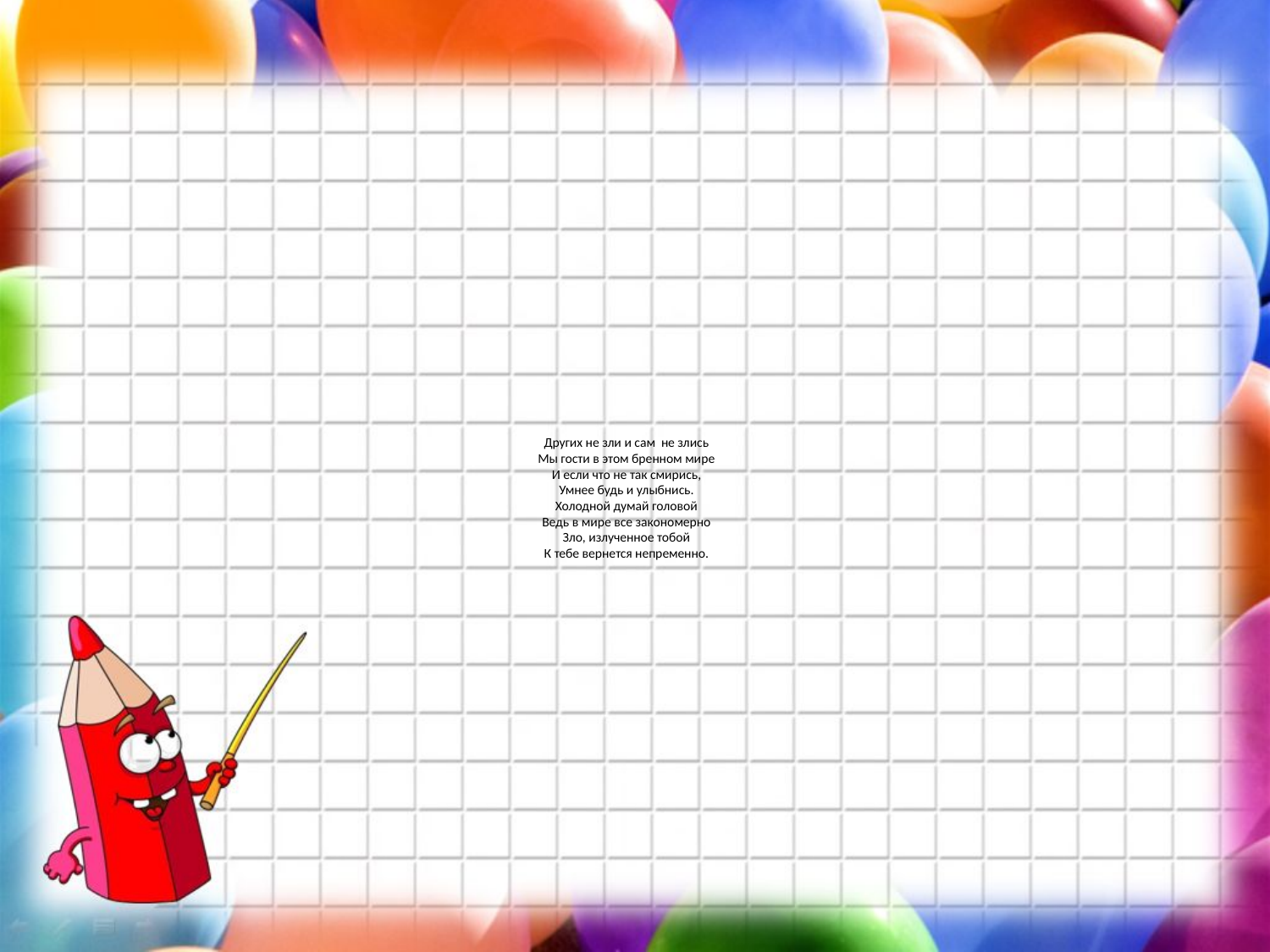

# Других не зли и сам  не злись Мы гости в этом бренном мире И если что не так смирись, Умнее будь и улыбнись. Холодной думай головой Ведь в мире все закономерно Зло, излученное тобой К тебе вернется непременно.